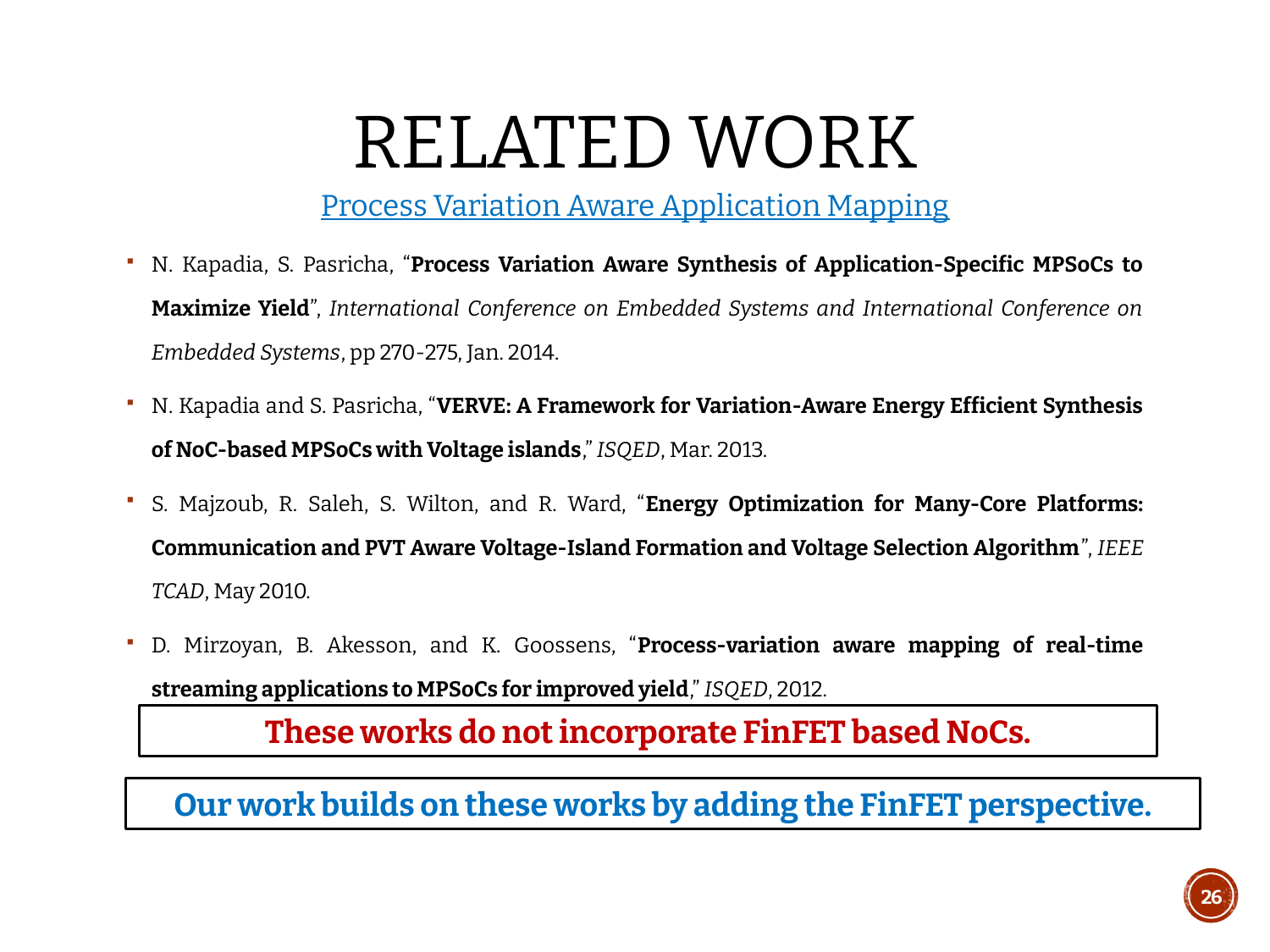

# RELATED WORK
Process Variation Aware Application Mapping
N. Kapadia, S. Pasricha, “Process Variation Aware Synthesis of Application-Specific MPSoCs to Maximize Yield”, International Conference on Embedded Systems and International Conference on Embedded Systems, pp 270-275, Jan. 2014.
N. Kapadia and S. Pasricha, “VERVE: A Framework for Variation-Aware Energy Efficient Synthesis of NoC-based MPSoCs with Voltage islands,” ISQED, Mar. 2013.
S. Majzoub, R. Saleh, S. Wilton, and R. Ward, “Energy Optimization for Many-Core Platforms: Communication and PVT Aware Voltage-Island Formation and Voltage Selection Algorithm”, IEEE TCAD, May 2010.
D. Mirzoyan, B. Akesson, and K. Goossens, “Process-variation aware mapping of real-time streaming applications to MPSoCs for improved yield,” ISQED, 2012.

These works do not incorporate FinFET based NoCs.
Our work builds on these works by adding the FinFET perspective.
26